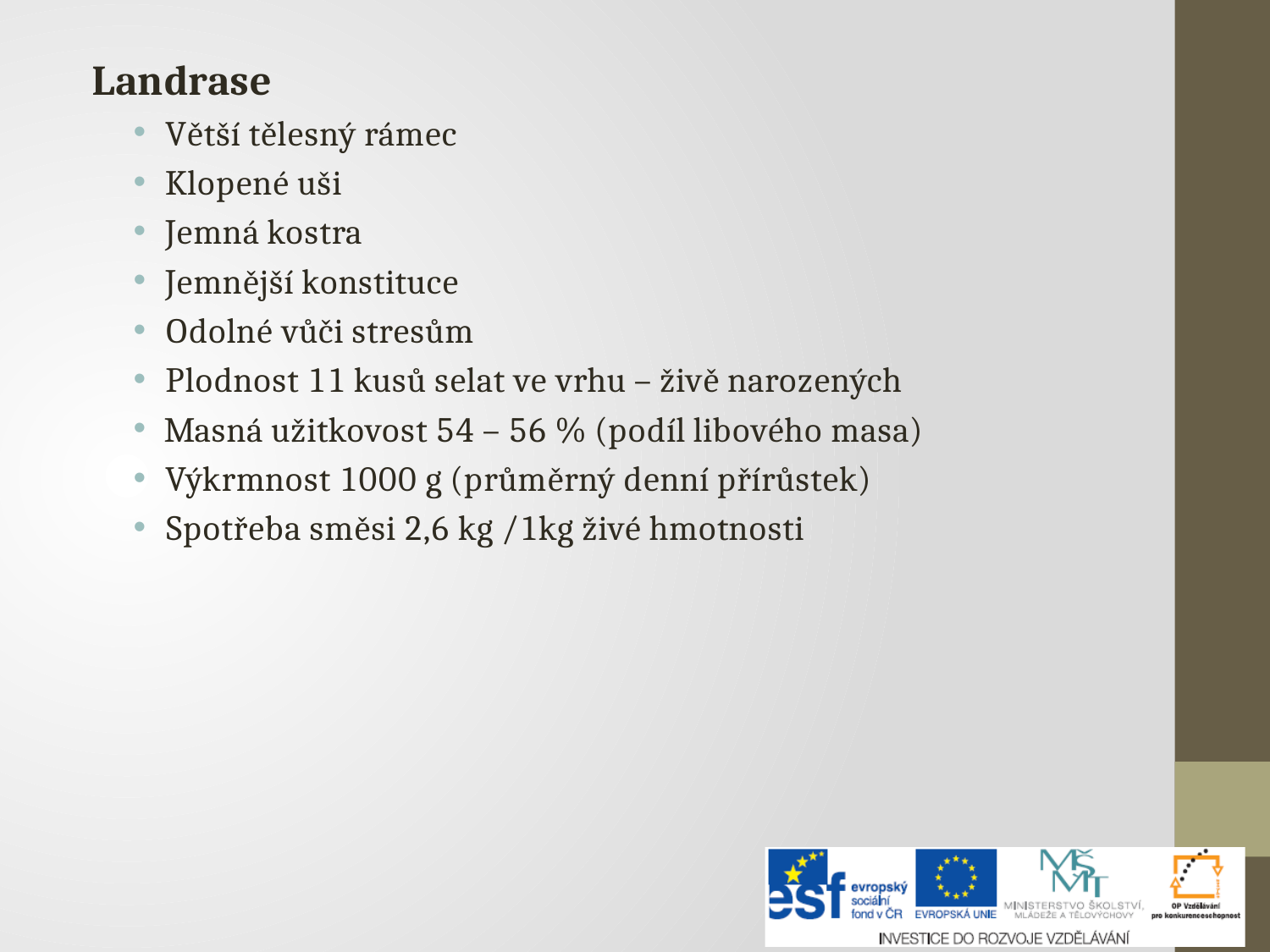

Landrase
Větší tělesný rámec
Klopené uši
Jemná kostra
Jemnější konstituce
Odolné vůči stresům
Plodnost 11 kusů selat ve vrhu – živě narozených
Masná užitkovost 54 – 56 % (podíl libového masa)
Výkrmnost 1000 g (průměrný denní přírůstek)
Spotřeba směsi 2,6 kg /1kg živé hmotnosti